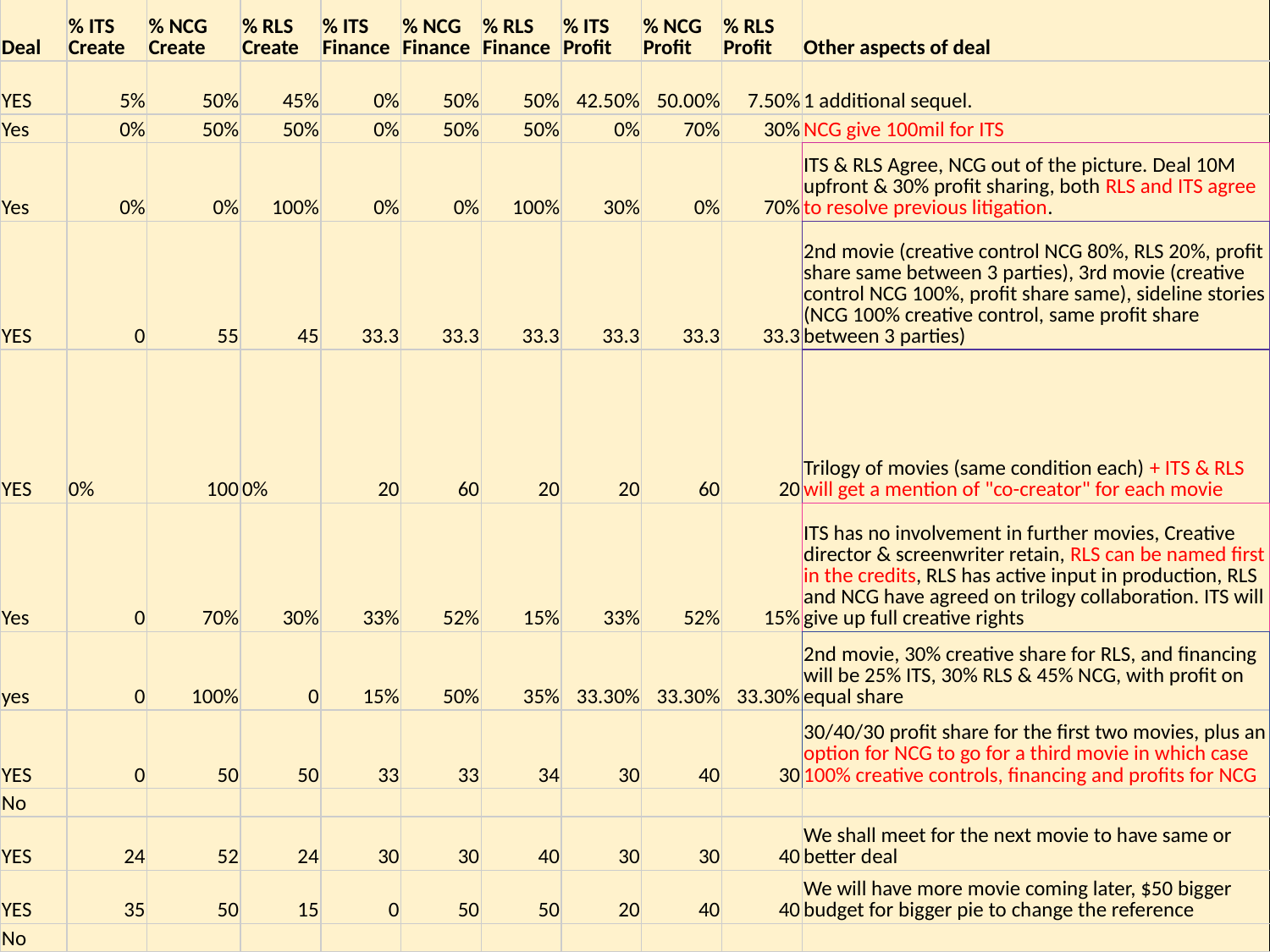

| Deal | % ITS Create | % NCG Create | % RLS Create | % ITS Finance | % NCG Finance | % RLS Finance | % ITS Profit | % NCG Profit | % RLS Profit | Other aspects of deal |
| --- | --- | --- | --- | --- | --- | --- | --- | --- | --- | --- |
| YES | 5% | 50% | 45% | 0% | 50% | 50% | 42.50% | 50.00% | 7.50% | 1 additional sequel. |
| Yes | 0% | 50% | 50% | 0% | 50% | 50% | 0% | 70% | 30% | NCG give 100mil for ITS |
| Yes | 0% | 0% | 100% | 0% | 0% | 100% | 30% | 0% | 70% | ITS & RLS Agree, NCG out of the picture. Deal 10M upfront & 30% profit sharing, both RLS and ITS agree to resolve previous litigation. |
| YES | 0 | 55 | 45 | 33.3 | 33.3 | 33.3 | 33.3 | 33.3 | 33.3 | 2nd movie (creative control NCG 80%, RLS 20%, profit share same between 3 parties), 3rd movie (creative control NCG 100%, profit share same), sideline stories (NCG 100% creative control, same profit share between 3 parties) |
| YES | 0% | 100 | 0% | 20 | 60 | 20 | 20 | 60 | 20 | Trilogy of movies (same condition each) + ITS & RLS will get a mention of "co-creator" for each movie |
| Yes | 0 | 70% | 30% | 33% | 52% | 15% | 33% | 52% | 15% | ITS has no involvement in further movies, Creative director & screenwriter retain, RLS can be named first in the credits, RLS has active input in production, RLS and NCG have agreed on trilogy collaboration. ITS will give up full creative rights |
| yes | 0 | 100% | 0 | 15% | 50% | 35% | 33.30% | 33.30% | 33.30% | 2nd movie, 30% creative share for RLS, and financing will be 25% ITS, 30% RLS & 45% NCG, with profit on equal share |
| YES | 0 | 50 | 50 | 33 | 33 | 34 | 30 | 40 | 30 | 30/40/30 profit share for the first two movies, plus an option for NCG to go for a third movie in which case 100% creative controls, financing and profits for NCG |
| No |  |  |  |  |  |  |  |  |  |  |
| YES | 24 | 52 | 24 | 30 | 30 | 40 | 30 | 30 | 40 | We shall meet for the next movie to have same or better deal |
| YES | 35 | 50 | 15 | 0 | 50 | 50 | 20 | 40 | 40 | We will have more movie coming later, $50 bigger budget for bigger pie to change the reference |
| No |  |  |  |  |  |  |  |  |  |  |